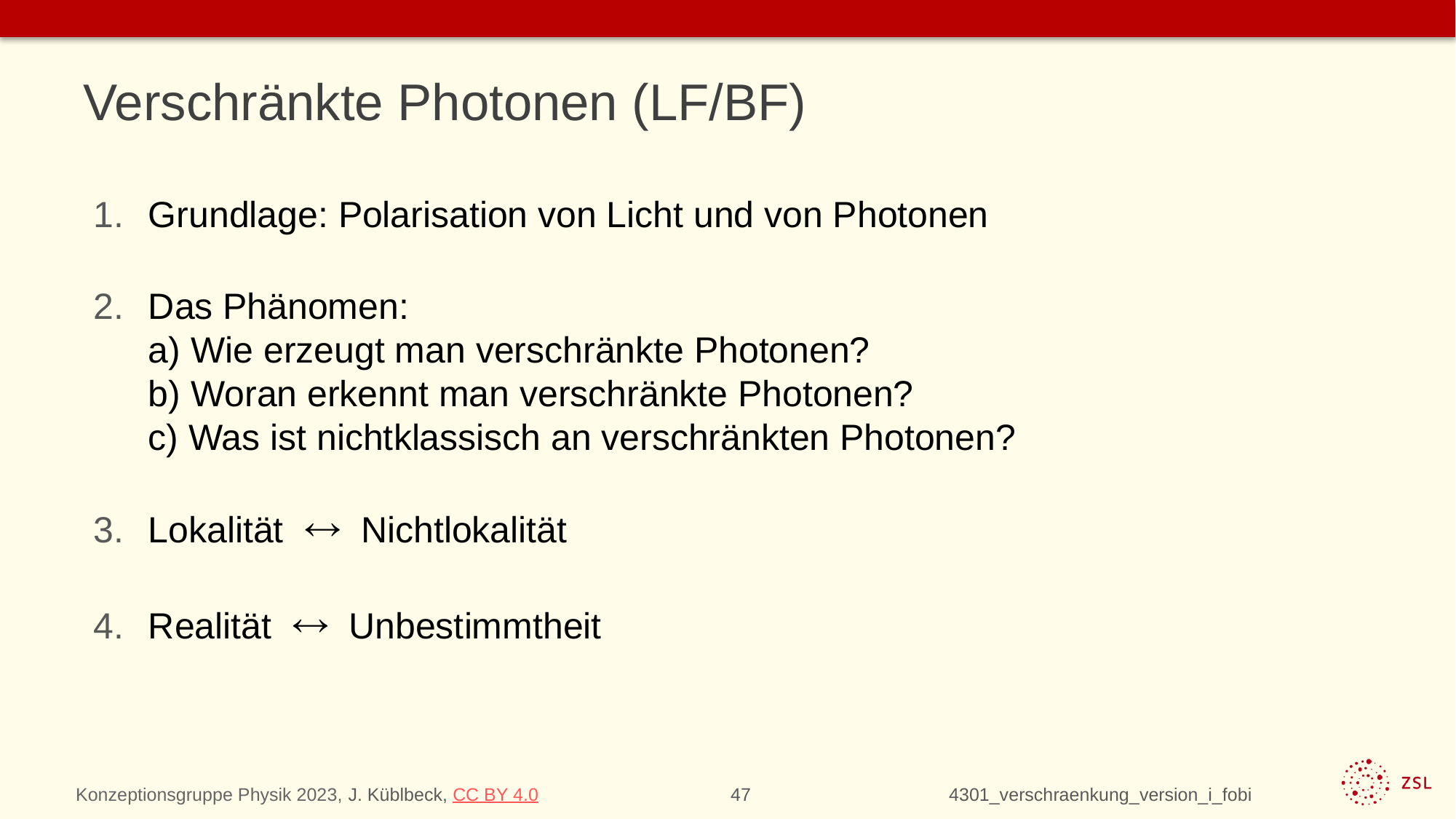

# Verschränkte Photonen (LF/BF)
Grundlage: Polarisation von Licht und von Photonen
Das Phänomen:
a) Wie erzeugt man verschränkte Photonen?
b) Woran erkennt man verschränkte Photonen?
c) Was ist nichtklassisch an verschränkten Photonen?
Lokalität  ↔  Nichtlokalität

Realität  ↔  Unbestimmtheit